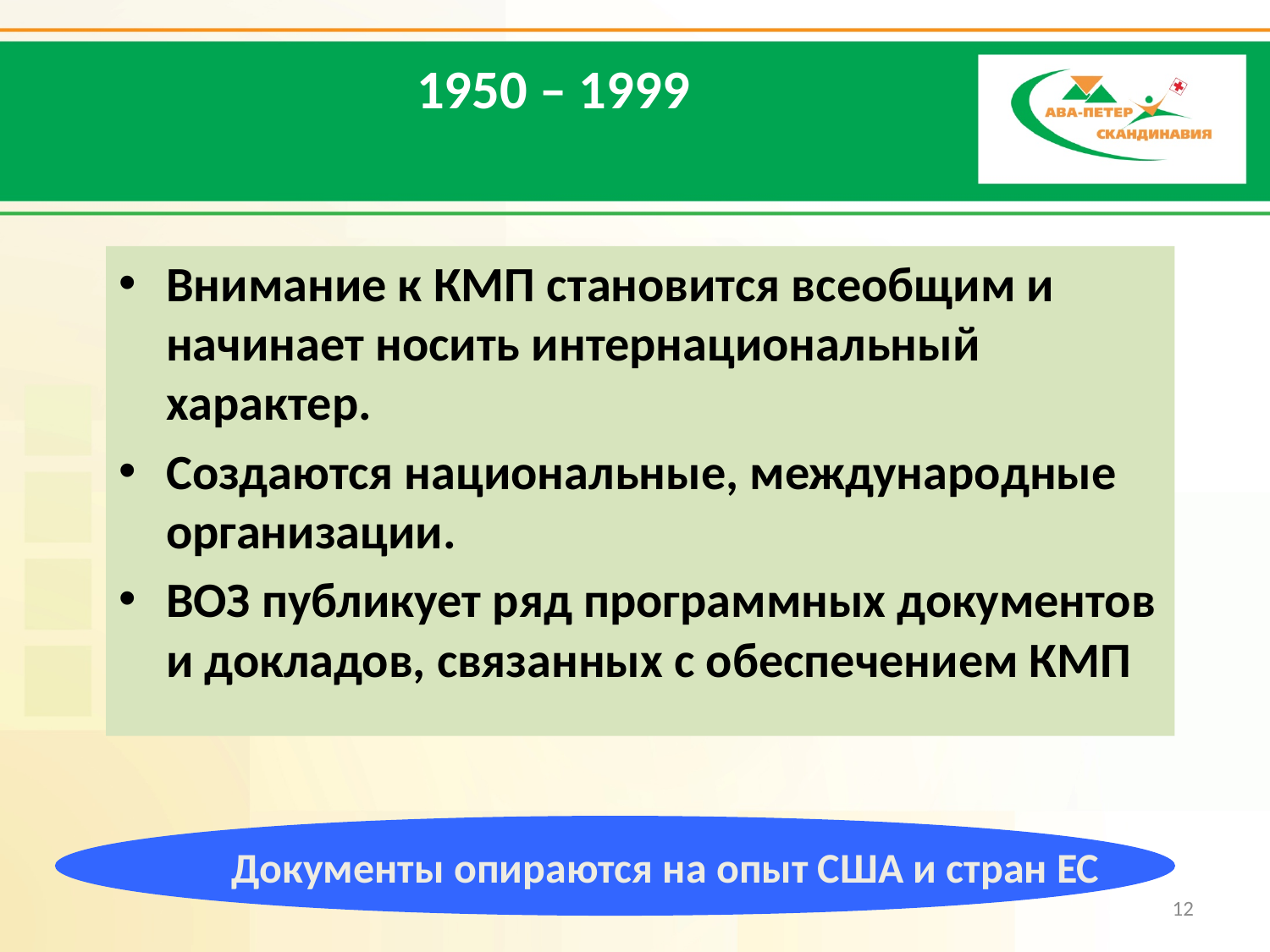

# 1950 – 1999
Внимание к КМП становится всеобщим и начинает носить интернациональный характер.
Создаются национальные, международные организации.
ВОЗ публикует ряд программных документов и докладов, связанных с обеспечением КМП

Документы опираются на опыт США и стран ЕС
12